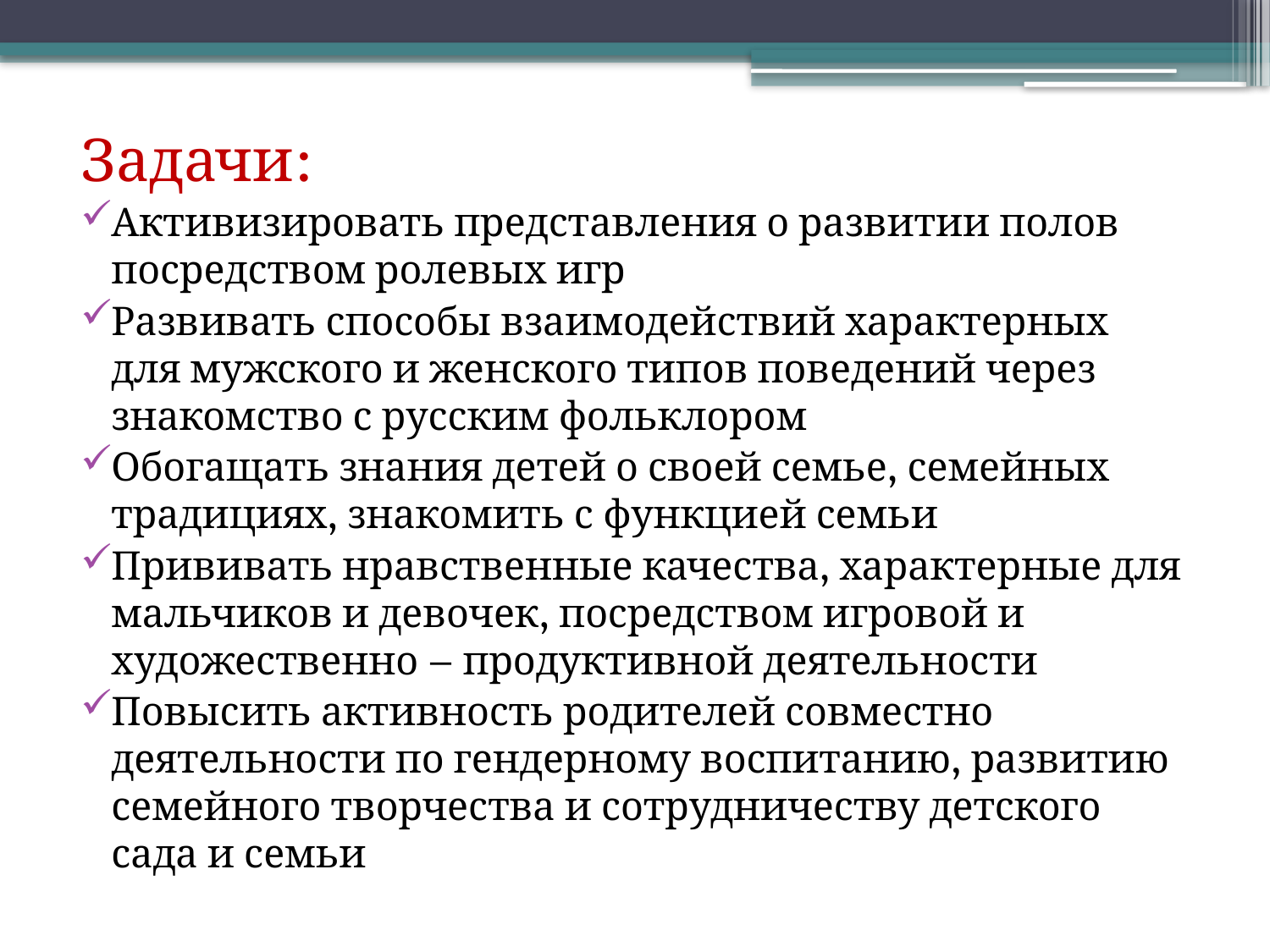

#
Задачи:
Активизировать представления о развитии полов посредством ролевых игр
Развивать способы взаимодействий характерных для мужского и женского типов поведений через знакомство с русским фольклором
Обогащать знания детей о своей семье, семейных традициях, знакомить с функцией семьи
Прививать нравственные качества, характерные для мальчиков и девочек, посредством игровой и художественно – продуктивной деятельности
Повысить активность родителей совместно деятельности по гендерному воспитанию, развитию семейного творчества и сотрудничеству детского сада и семьи